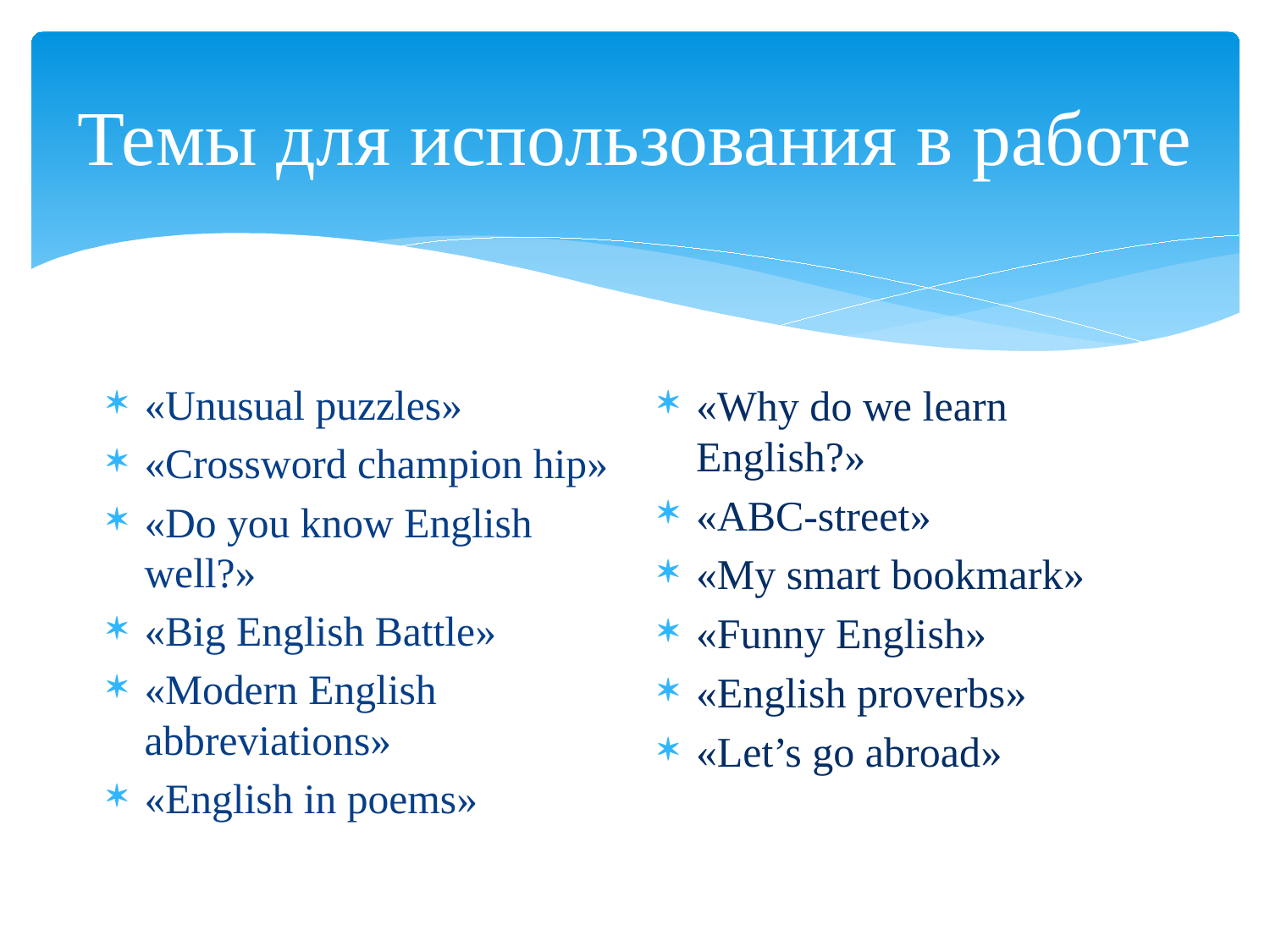

# Темы для использования в работе
«Unusual puzzles»
«Crossword champion hip»
«Do you know English well?»
«Big English Battle»
«Modern English abbreviations»
«English in poems»
«Why do we learn English?»
«ABC-street»
«My smart bookmark»
«Funny English»
«English proverbs»
«Let’s go abroad»